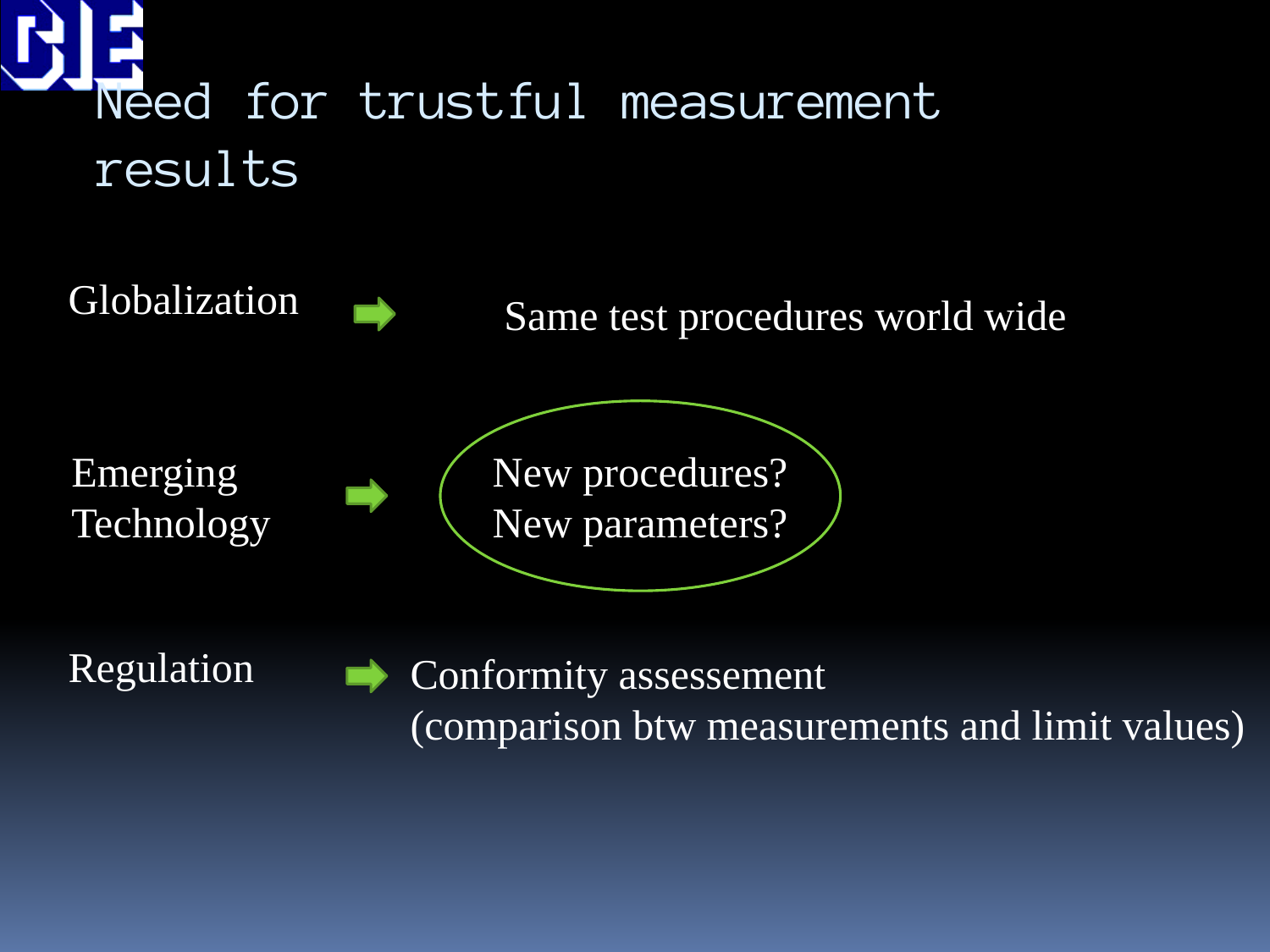

# Need for trustful measurement results
Globalization
Same test procedures world wide

Emerging
Technology
New procedures?
New parameters?

Regulation
Conformity assessement
(comparison btw measurements and limit values)